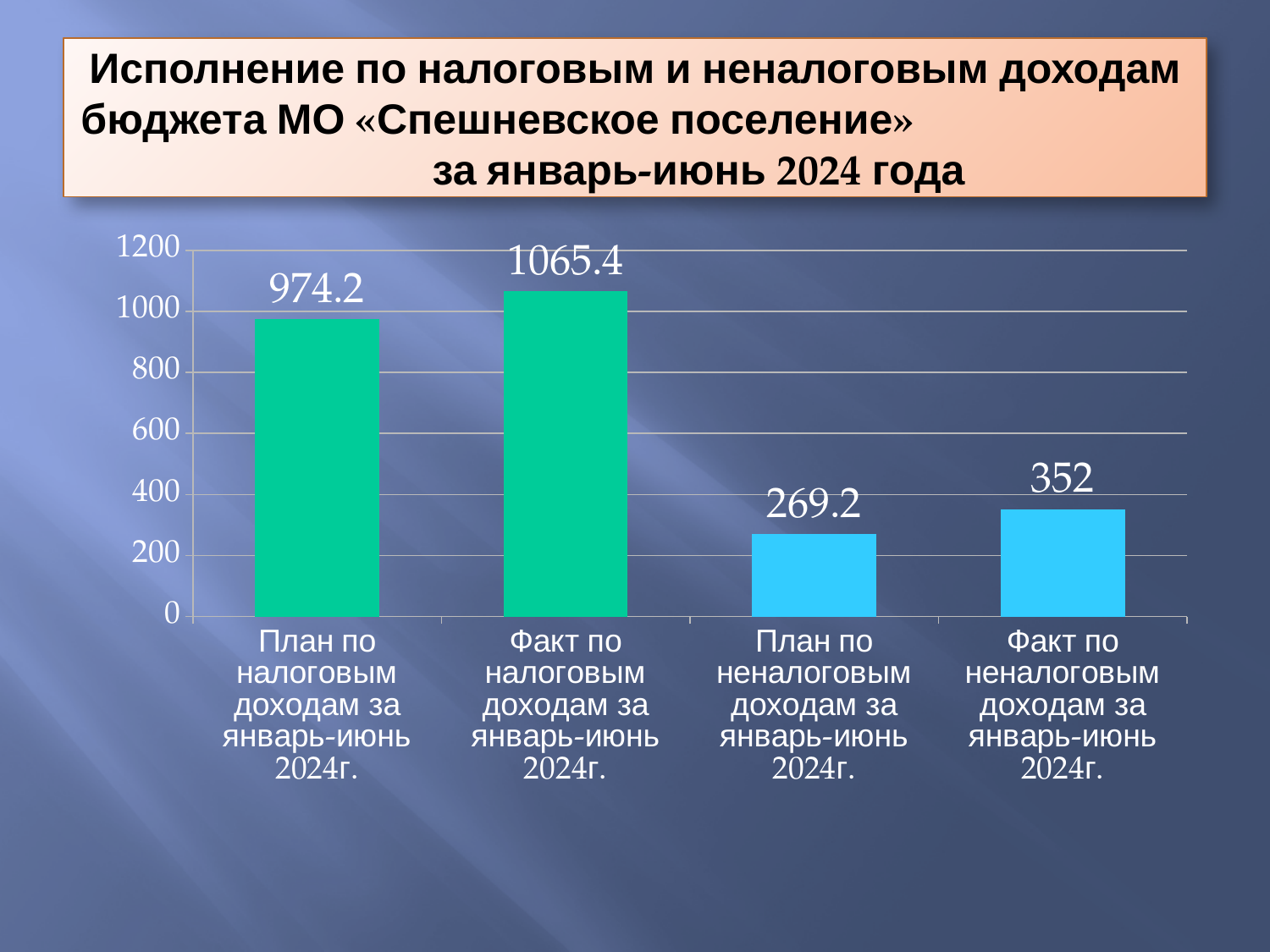

# Исполнение по налоговым и неналоговым доходам бюджета МО «Спешневское поселение»                                       за январь-июнь 2024 года

### Chart

| Category | Столбец1 |
|---|---|
| План по налоговым доходам за январь-июнь 2024г. | 974.2 |
| Факт по налоговым доходам за январь-июнь 2024г. | 1065.4 |
| План по неналоговым доходам за январь-июнь 2024г. | 269.2 |
| Факт по неналоговым доходам за январь-июнь 2024г. | 352.0 |